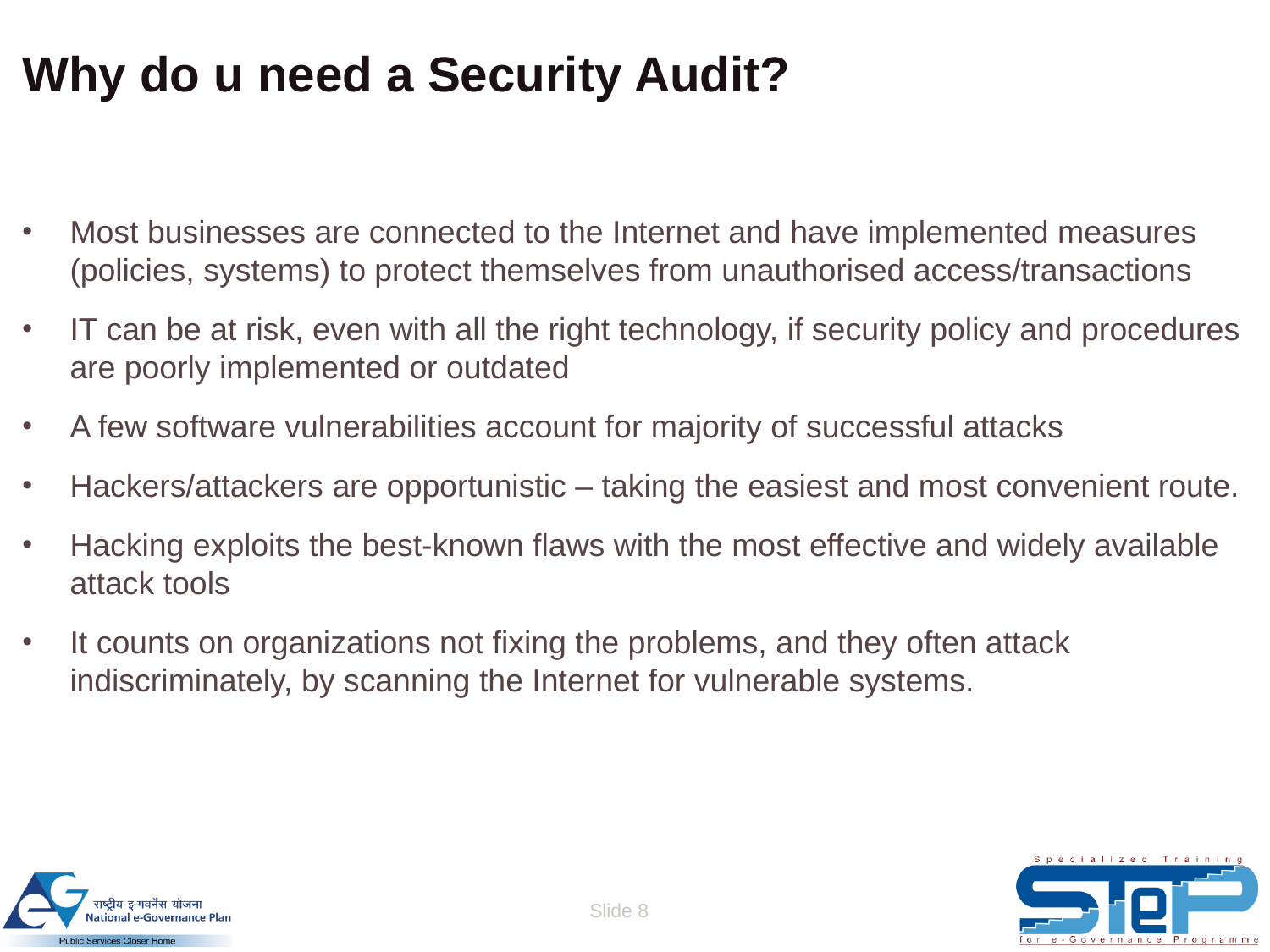

# Why do u need a Security Audit?
Most businesses are connected to the Internet and have implemented measures (policies, systems) to protect themselves from unauthorised access/transactions
IT can be at risk, even with all the right technology, if security policy and procedures are poorly implemented or outdated
A few software vulnerabilities account for majority of successful attacks
Hackers/attackers are opportunistic – taking the easiest and most convenient route.
Hacking exploits the best-known flaws with the most effective and widely available attack tools
It counts on organizations not fixing the problems, and they often attack indiscriminately, by scanning the Internet for vulnerable systems.